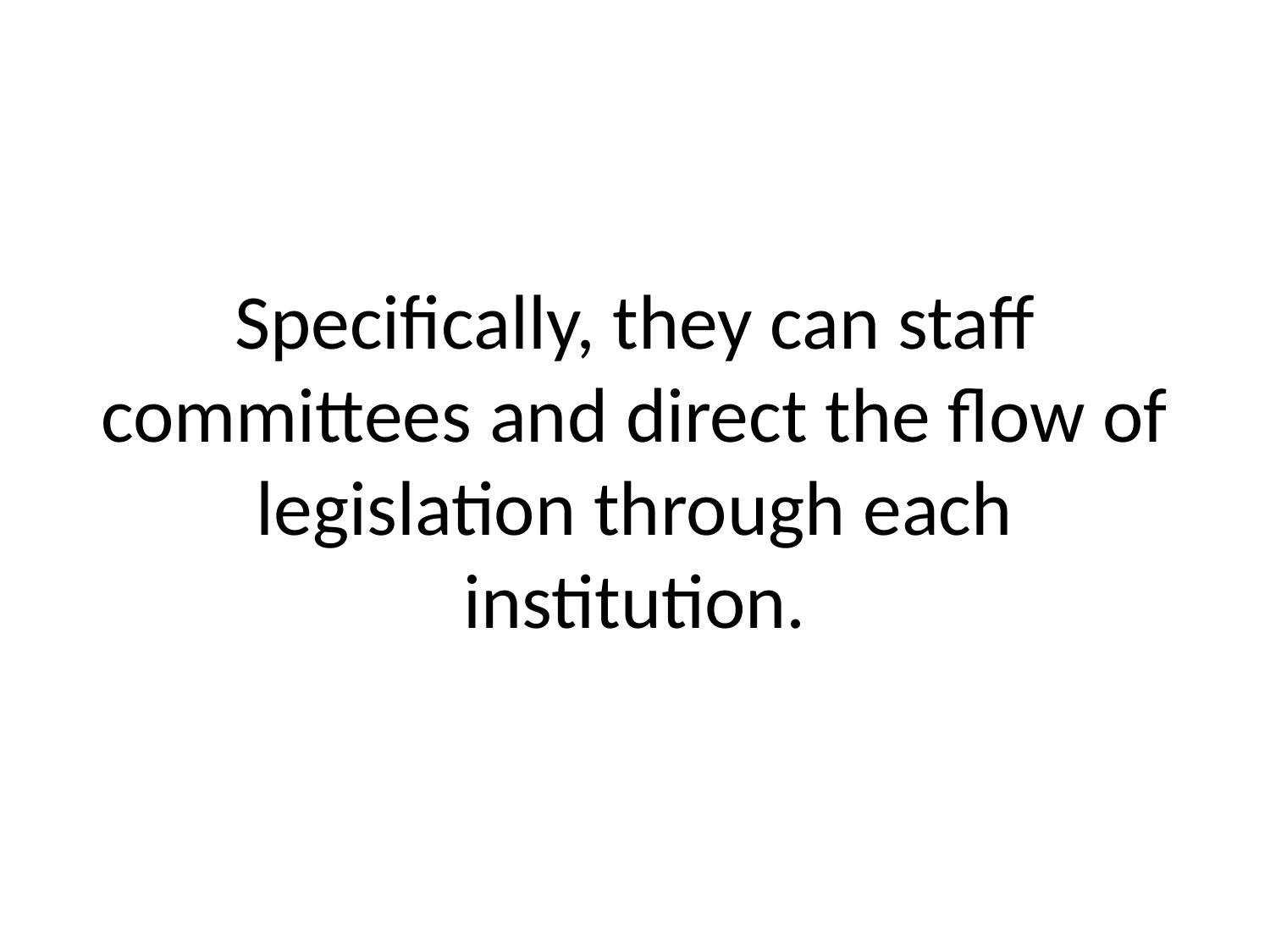

# Specifically, they can staff committees and direct the flow of legislation through each institution.